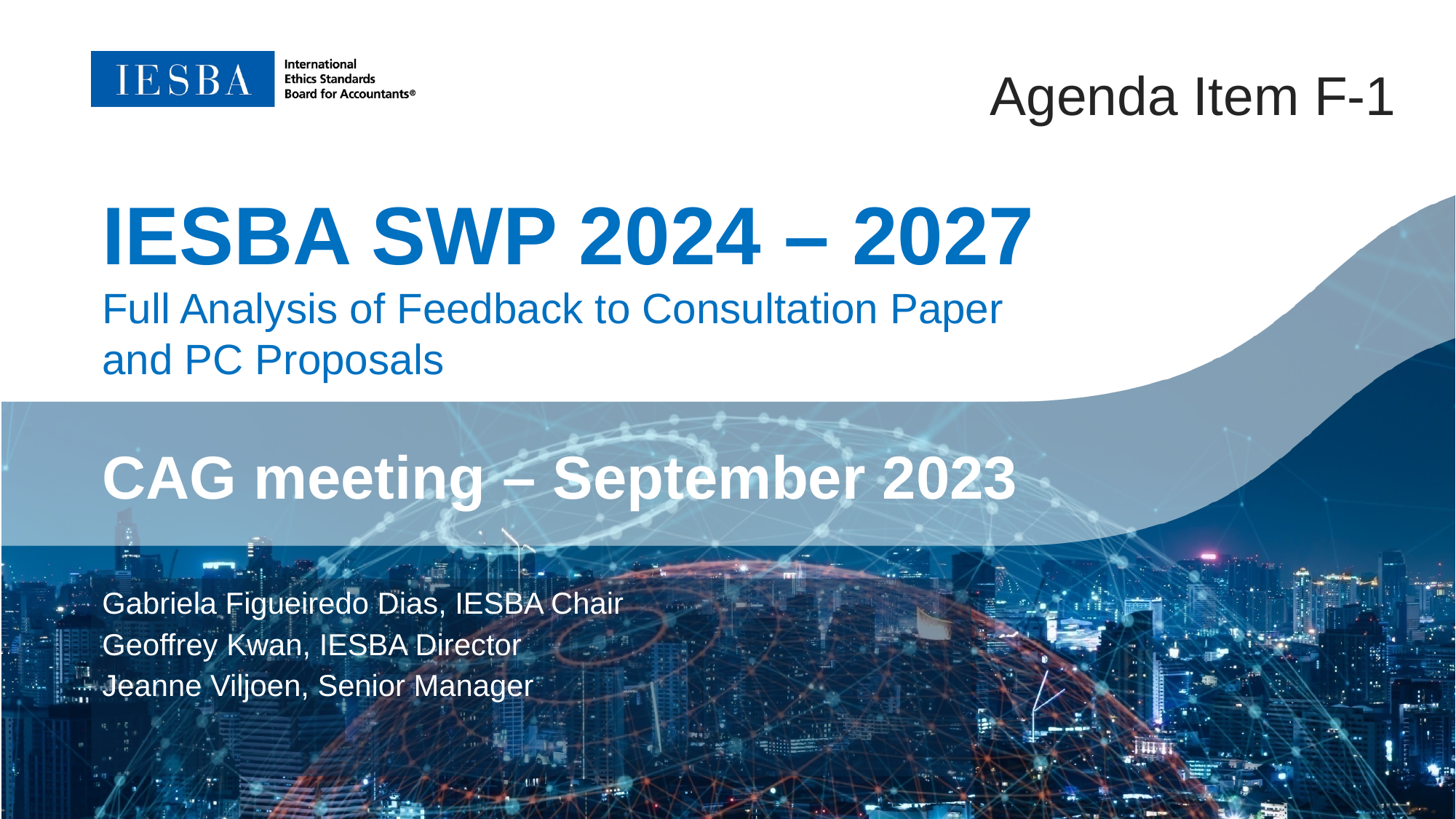

Agenda Item F-1
IESBA SWP 2024 – 2027
Full Analysis of Feedback to Consultation Paper and PC Proposals

CAG meeting – September 2023
Gabriela Figueiredo Dias, IESBA Chair
Geoffrey Kwan, IESBA Director
Jeanne Viljoen, Senior Manager